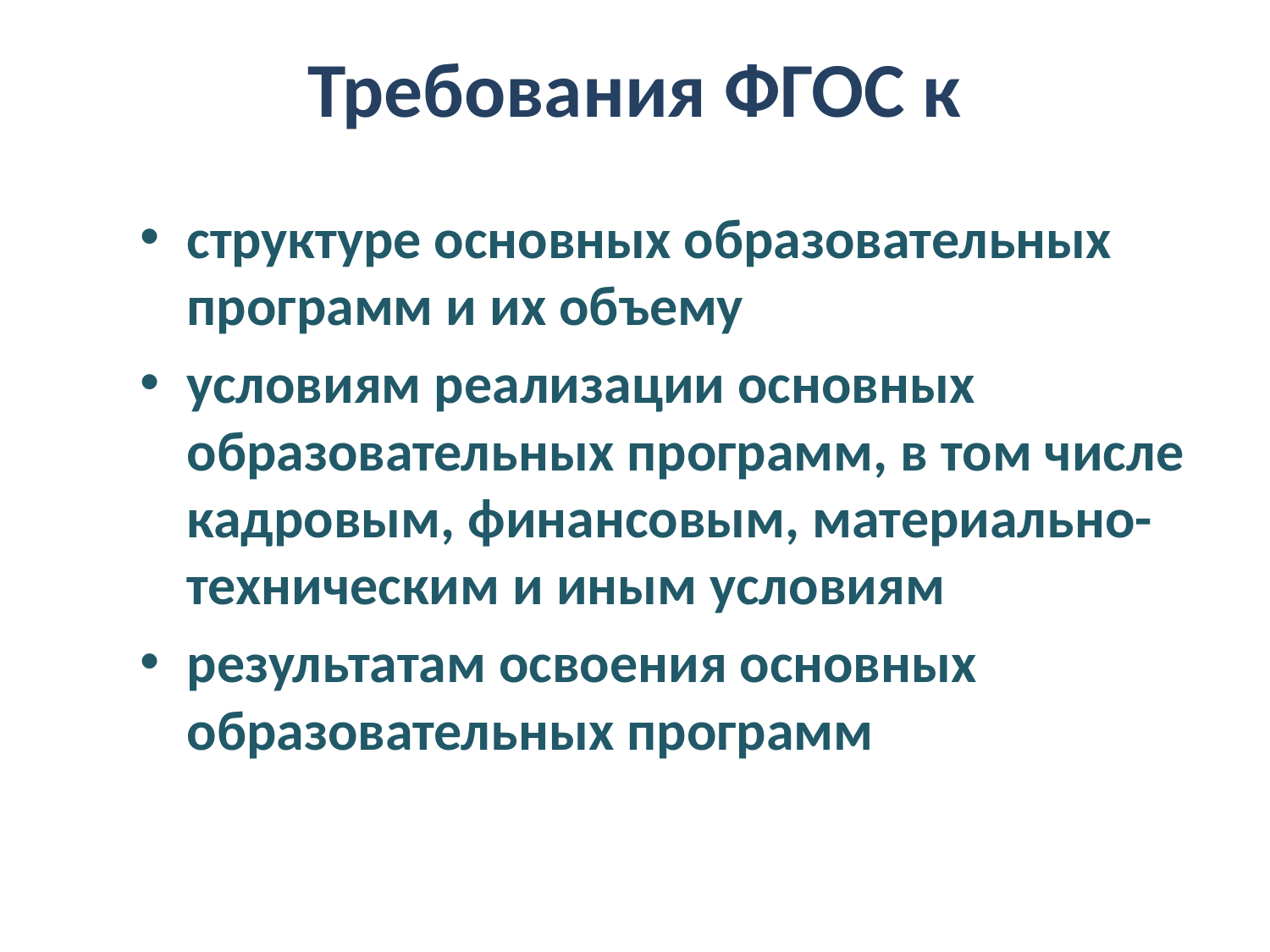

# Требования ФГОС к
структуре основных образовательных программ и их объему
условиям реализации основных образовательных программ, в том числе кадровым, финансовым, материально-техническим и иным условиям
результатам освоения основных образовательных программ